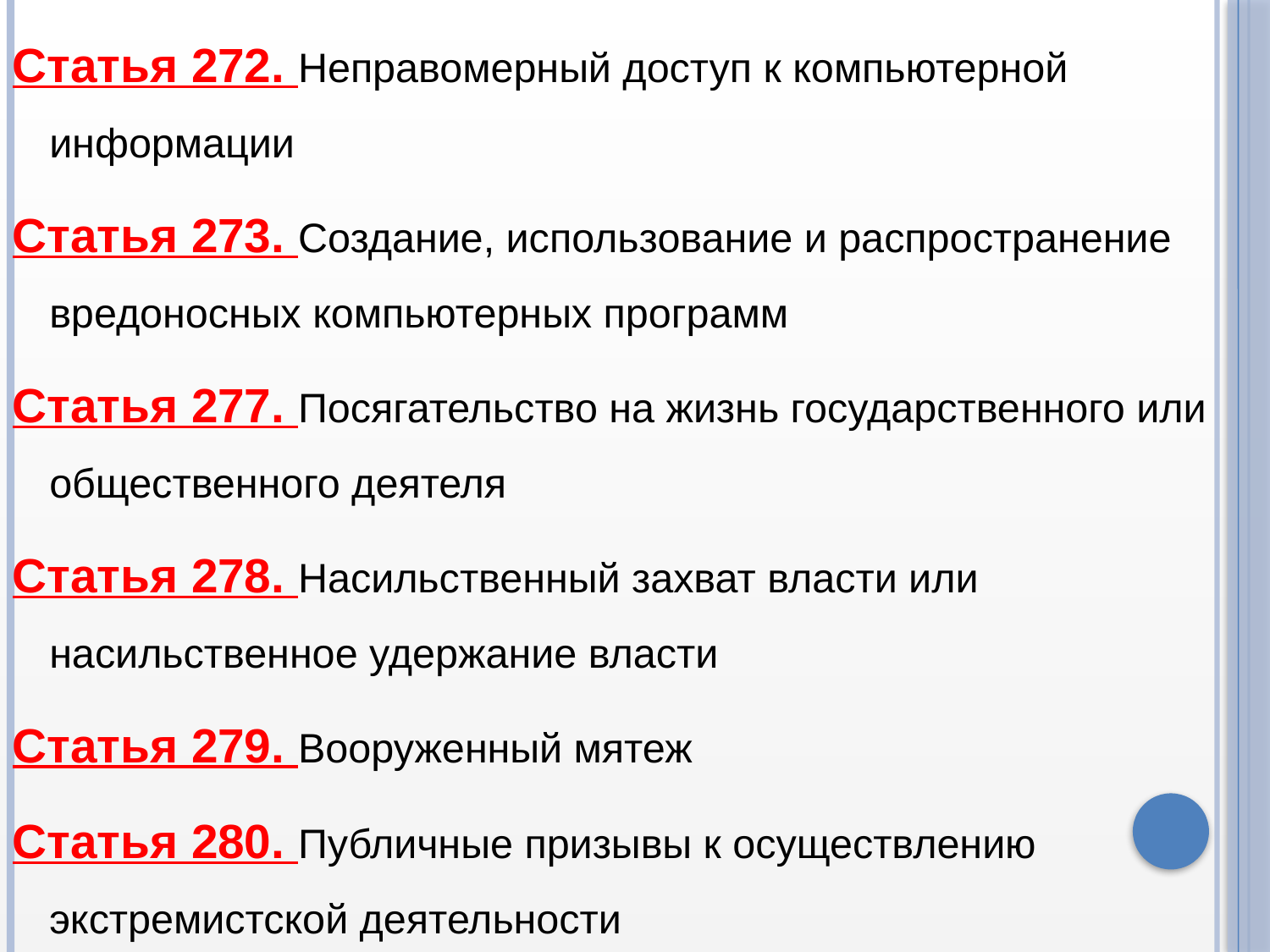

Статья 272. Неправомерный доступ к компьютерной информации
Статья 273. Создание, использование и распространение вредоносных компьютерных программ
Статья 277. Посягательство на жизнь государственного или общественного деятеля
Статья 278. Насильственный захват власти или насильственное удержание власти
Статья 279. Вооруженный мятеж
Статья 280. Публичные призывы к осуществлению экстремистской деятельности